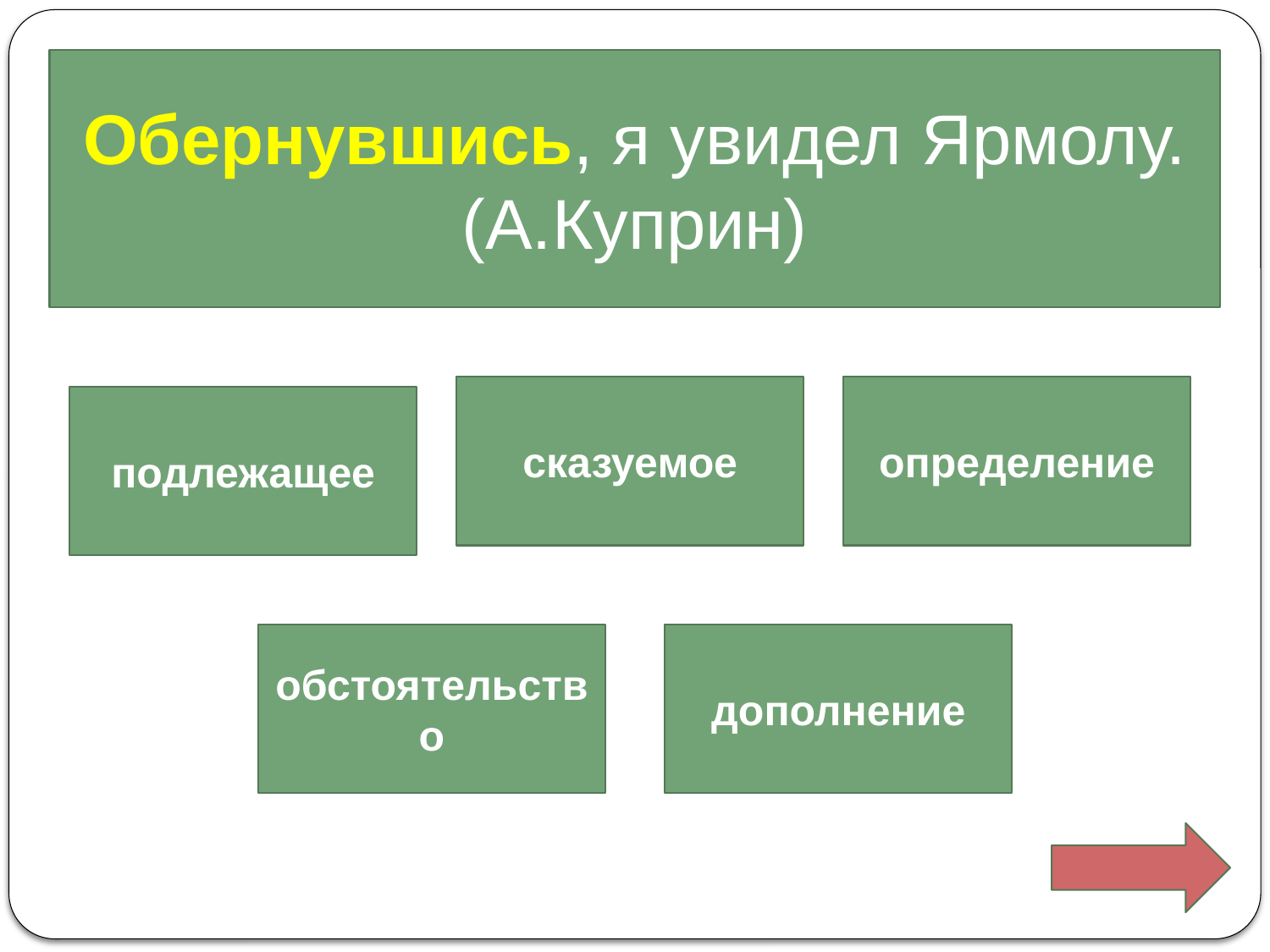

Обернувшись, я увидел Ярмолу. (А.Куприн)
сказуемое
определение
подлежащее
обстоятельство
дополнение